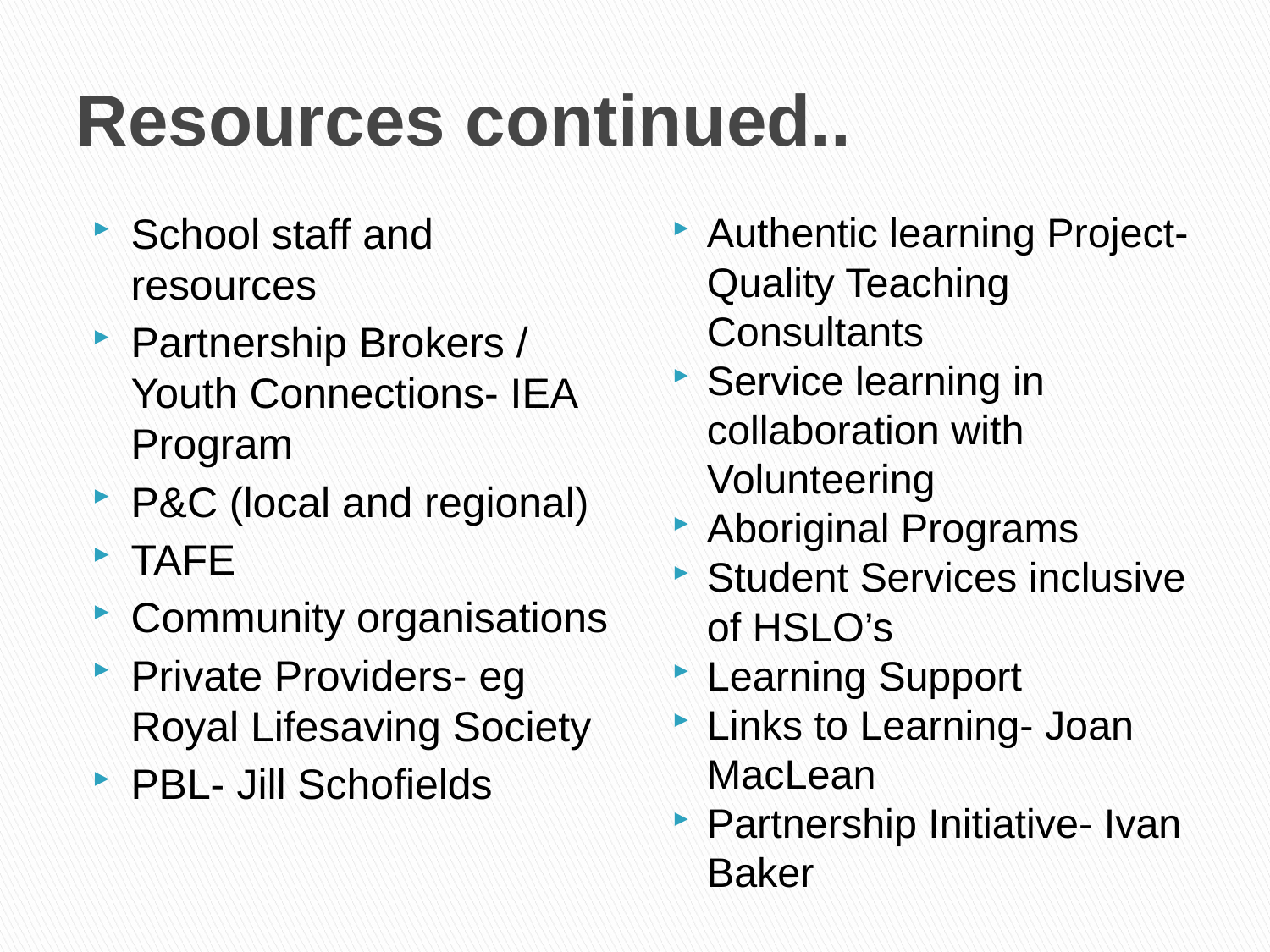

# Resources continued..
School staff and resources
Partnership Brokers / Youth Connections- IEA Program
P&C (local and regional)
TAFE
Community organisations
Private Providers- eg Royal Lifesaving Society
PBL- Jill Schofields

Authentic learning Project- Quality Teaching Consultants
Service learning in collaboration with Volunteering
Aboriginal Programs
Student Services inclusive of HSLO’s
Learning Support
Links to Learning- Joan MacLean
Partnership Initiative- Ivan Baker